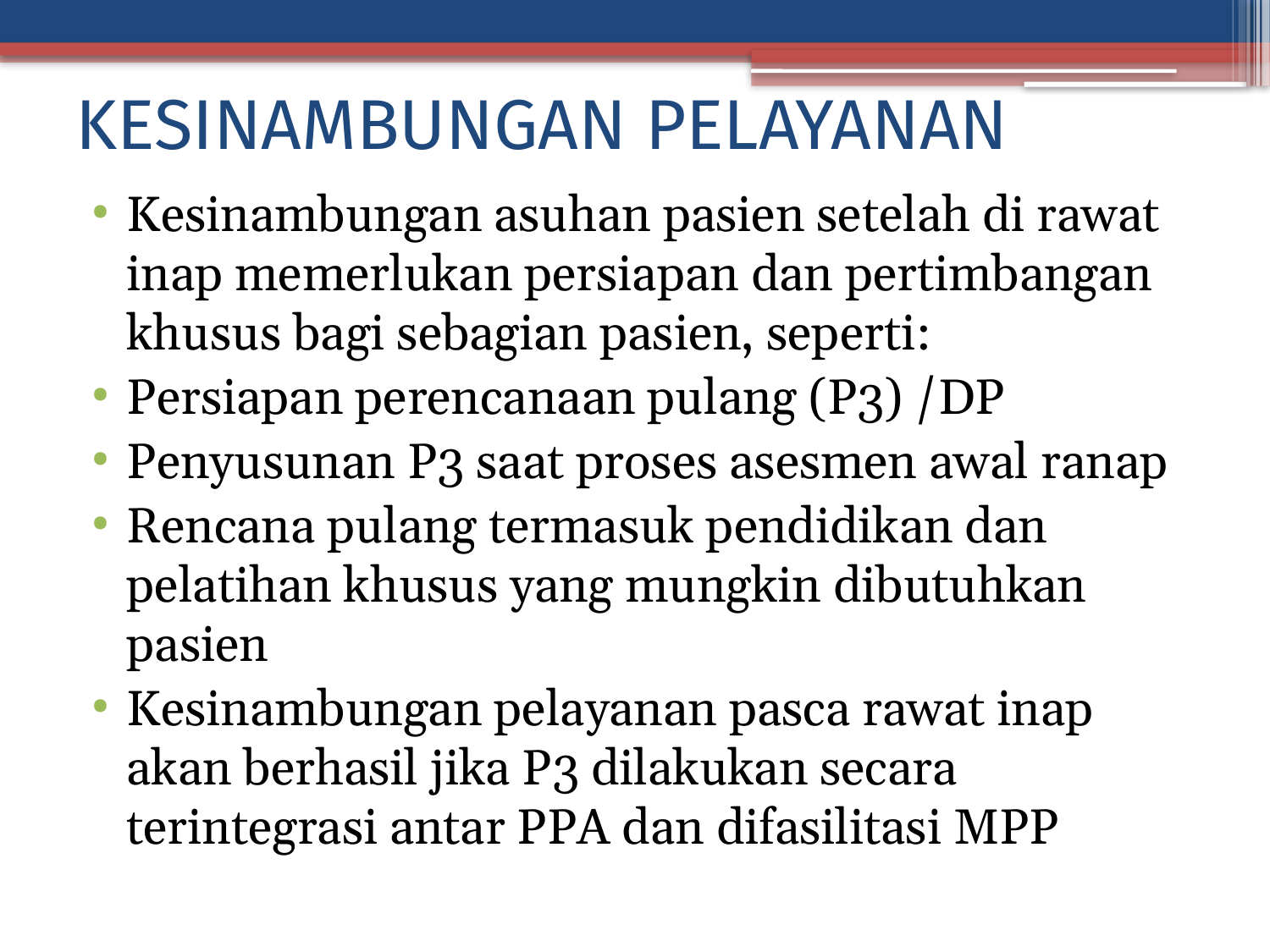

# KESINAMBUNGAN PELAYANAN
Kesinambungan asuhan pasien setelah di rawat inap memerlukan persiapan dan pertimbangan khusus bagi sebagian pasien, seperti:
Persiapan perencanaan pulang (P3) /DP
Penyusunan P3 saat proses asesmen awal ranap
Rencana pulang termasuk pendidikan dan pelatihan khusus yang mungkin dibutuhkan pasien
Kesinambungan pelayanan pasca rawat inap akan berhasil jika P3 dilakukan secara terintegrasi antar PPA dan difasilitasi MPP